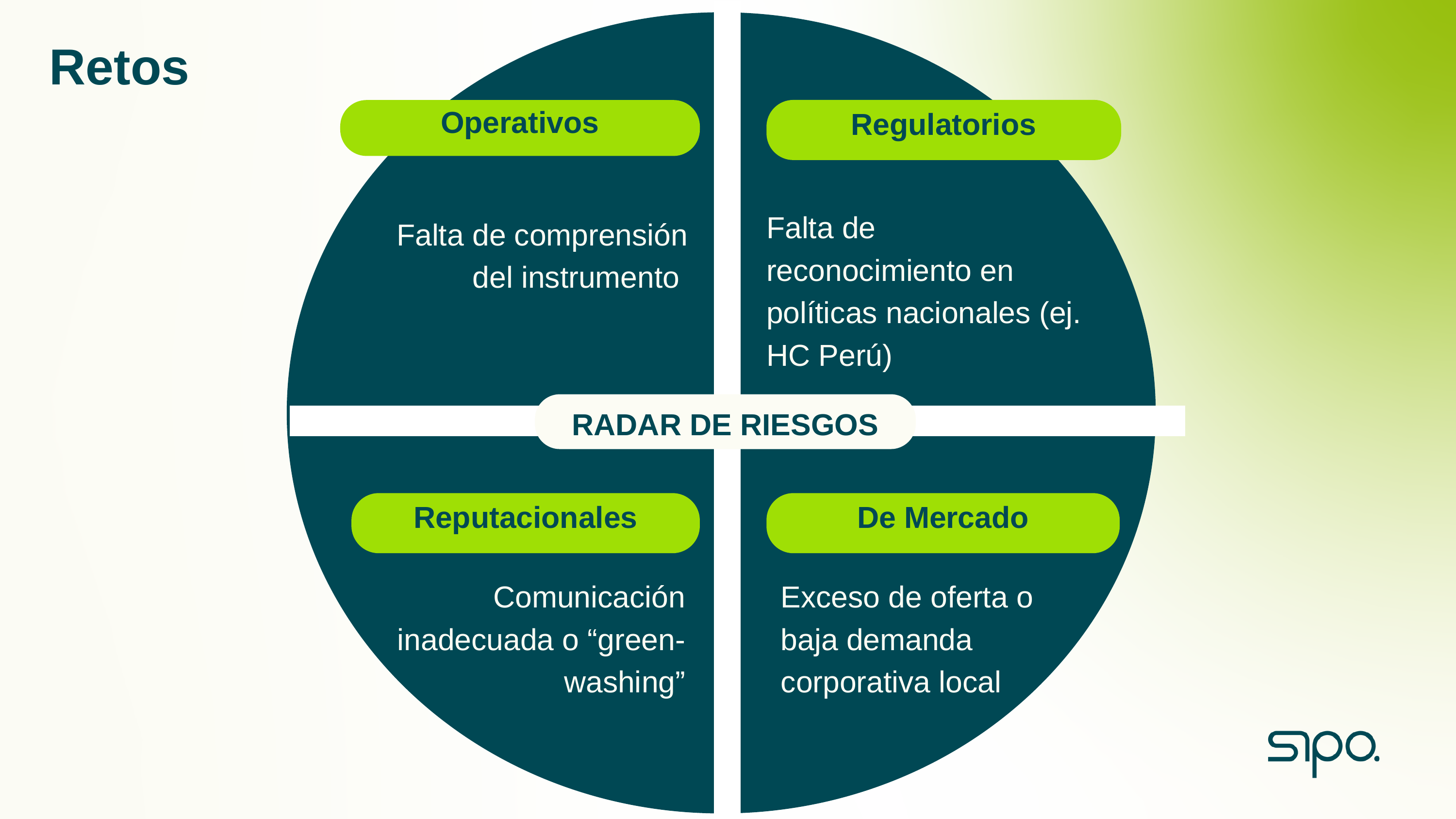

Retos
Operativos

Regulatorios
Falta de reconocimiento en políticas nacionales (ej. HC Perú)
Falta de comprensión del instrumento

RADAR DE RIESGOS

Reputacionales

De Mercado
Comunicación inadecuada o “green-washing”
Exceso de oferta o baja demanda corporativa local